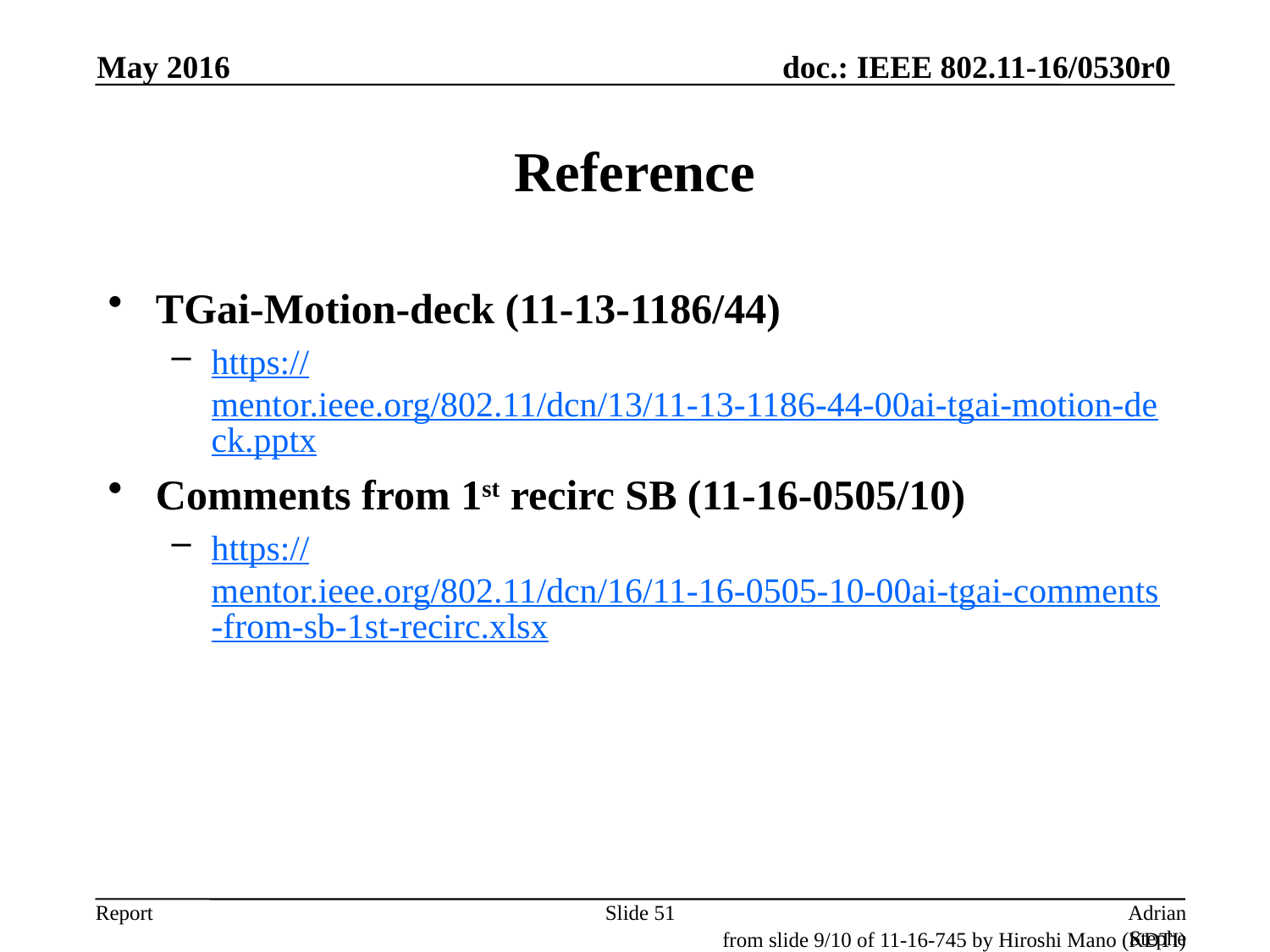

May 2016
# Reference
TGai-Motion-deck (11-13-1186/44)
https://mentor.ieee.org/802.11/dcn/13/11-13-1186-44-00ai-tgai-motion-deck.pptx
Comments from 1st recirc SB (11-16-0505/10)
https://mentor.ieee.org/802.11/dcn/16/11-16-0505-10-00ai-tgai-comments-from-sb-1st-recirc.xlsx

Slide 51
Adrian Stephens, Intel Corporation
from slide 9/10 of 11-16-745 by Hiroshi Mano (KDTI)